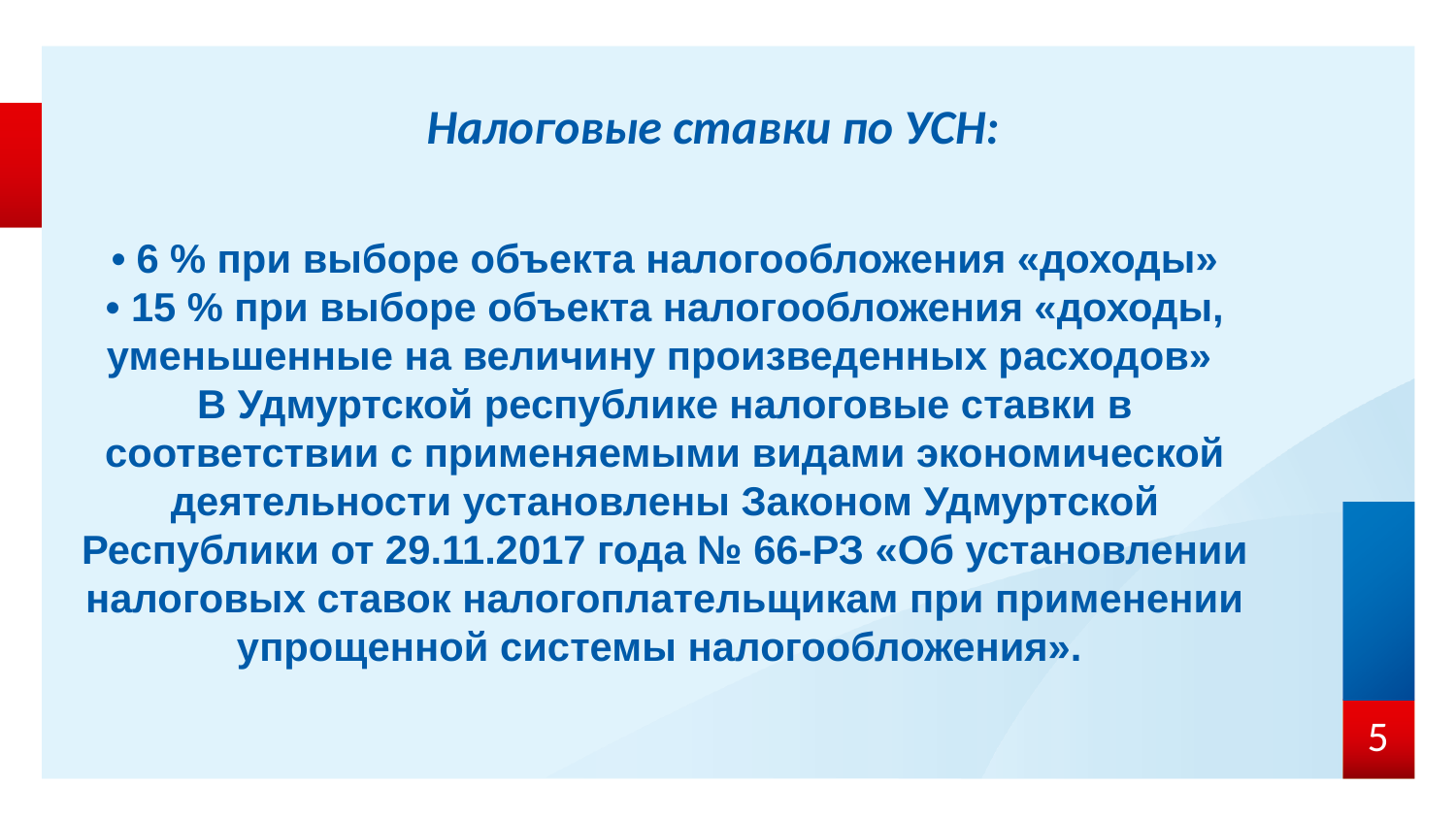

Налоговые ставки по УСН:
• 6 % при выборе объекта налогообложения «доходы»
• 15 % при выборе объекта налогообложения «доходы, уменьшенные на величину произведенных расходов»
В Удмуртской республике налоговые ставки в соответствии с применяемыми видами экономической деятельности установлены Законом Удмуртской Республики от 29.11.2017 года № 66-РЗ «Об установлении налоговых ставок налогоплательщикам при применении упрощенной системы налогообложения».

5